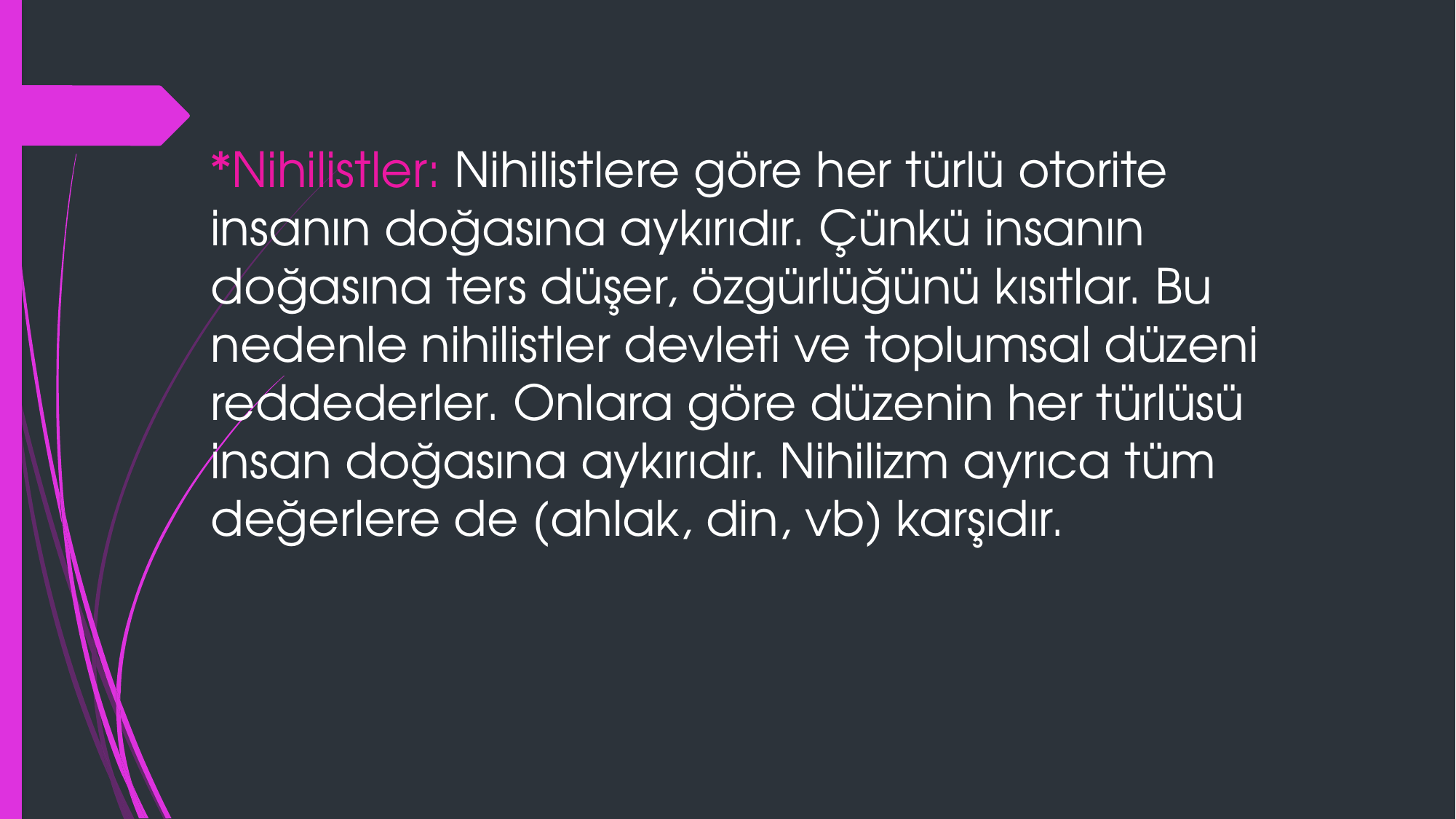

*Nihilistler: Nihilistlere göre her türlü otorite insanın doğasına aykırıdır. Çünkü insanın doğasına ters düşer, özgürlüğünü kısıtlar. Bu nedenle nihilistler devleti ve toplumsal düzeni reddederler. Onlara göre düzenin her türlüsü insan doğasına aykırıdır. Nihilizm ayrıca tüm değerlere de (ahlak, din, vb) karşıdır.